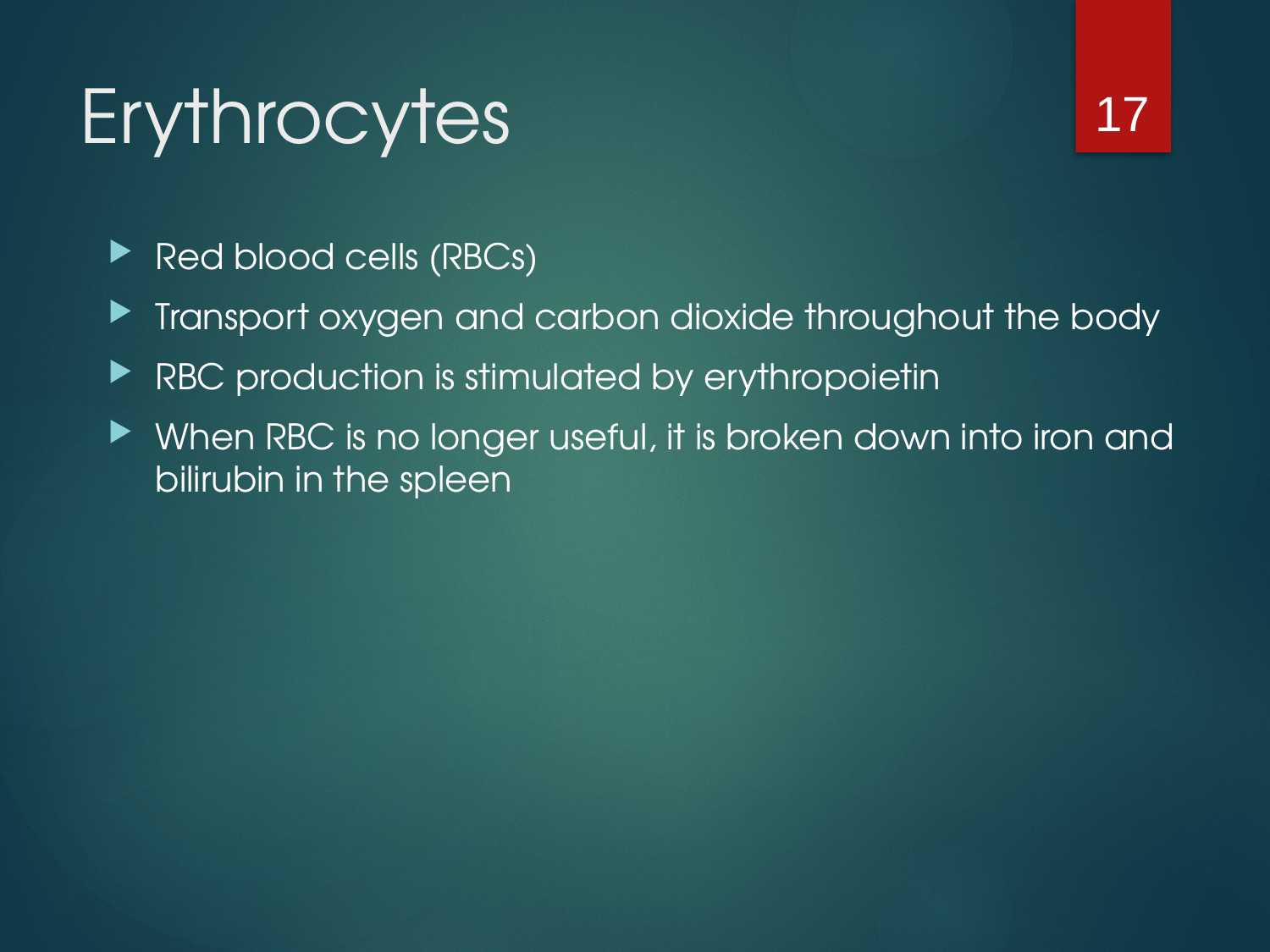

17
# Erythrocytes
Red blood cells (RBCs)
Transport oxygen and carbon dioxide throughout the body
RBC production is stimulated by erythropoietin
When RBC is no longer useful, it is broken down into iron and bilirubin in the spleen